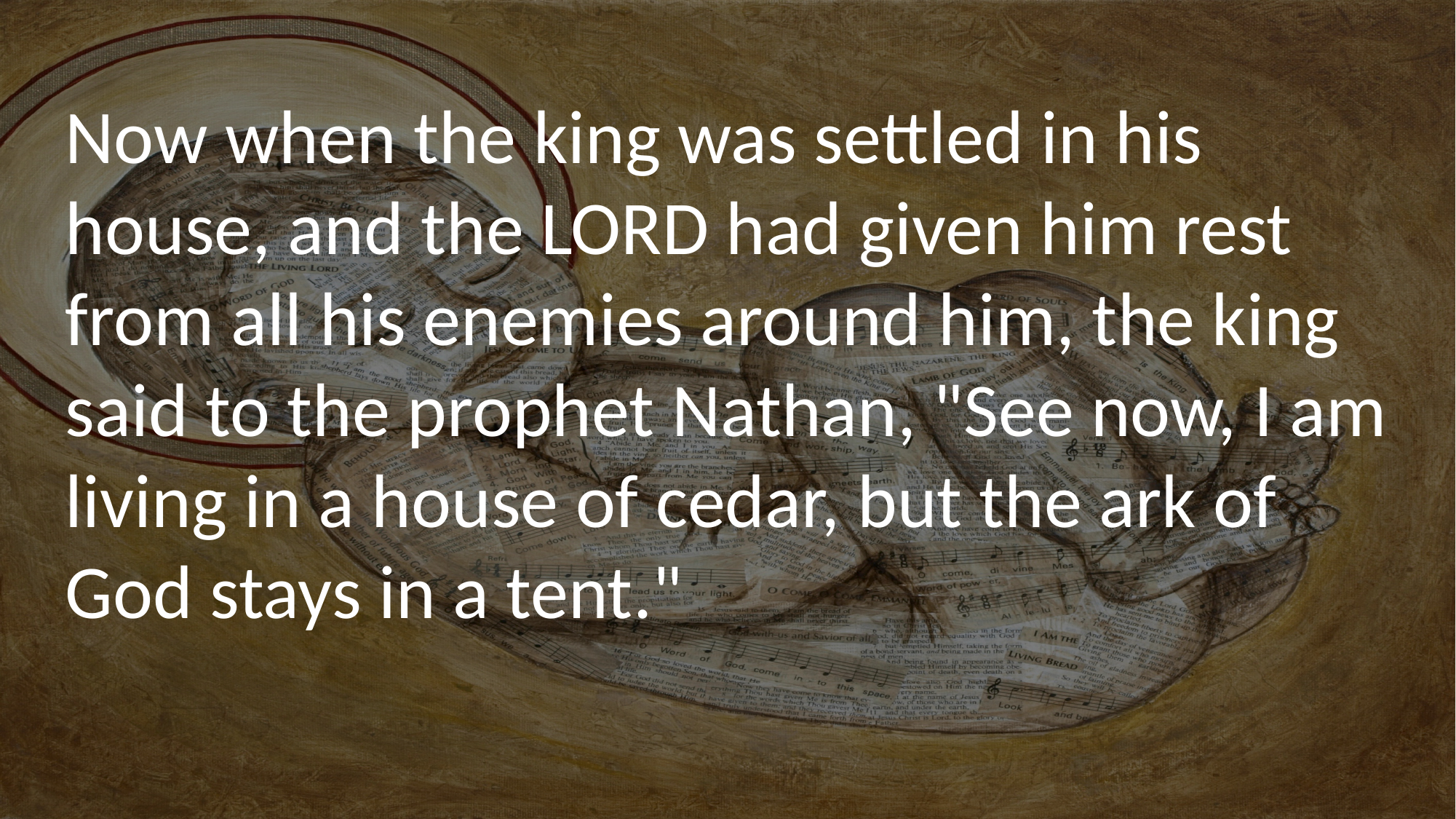

Now when the king was settled in his house, and the LORD had given him rest from all his enemies around him, the king said to the prophet Nathan, "See now, I am living in a house of cedar, but the ark of God stays in a tent."